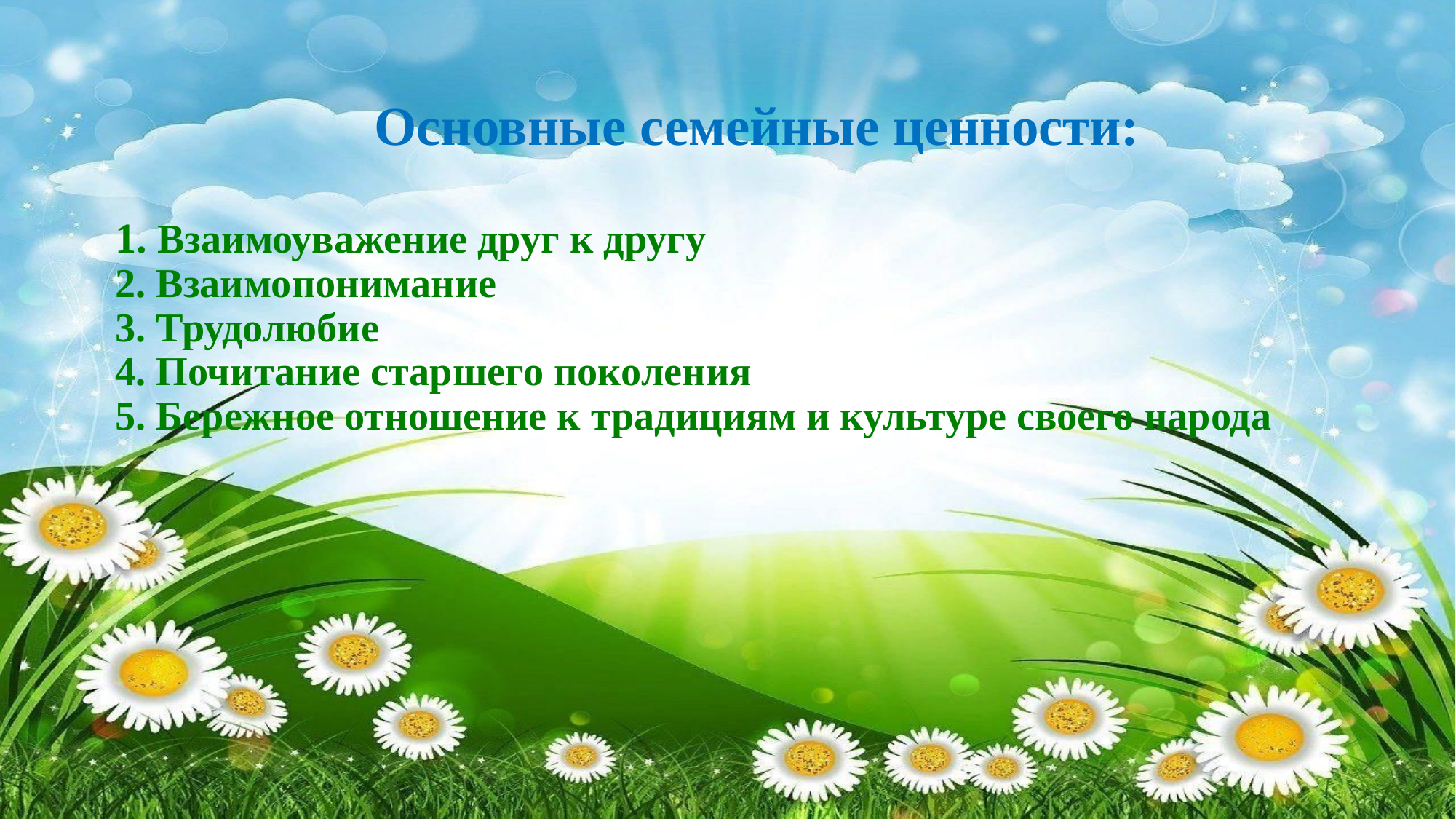

# Основные семейные ценности: 1. Взаимоуважение друг к другу 2. Взаимопонимание 3. Трудолюбие 4. Почитание старшего поколения 5. Бережное отношение к традициям и культуре своего народа